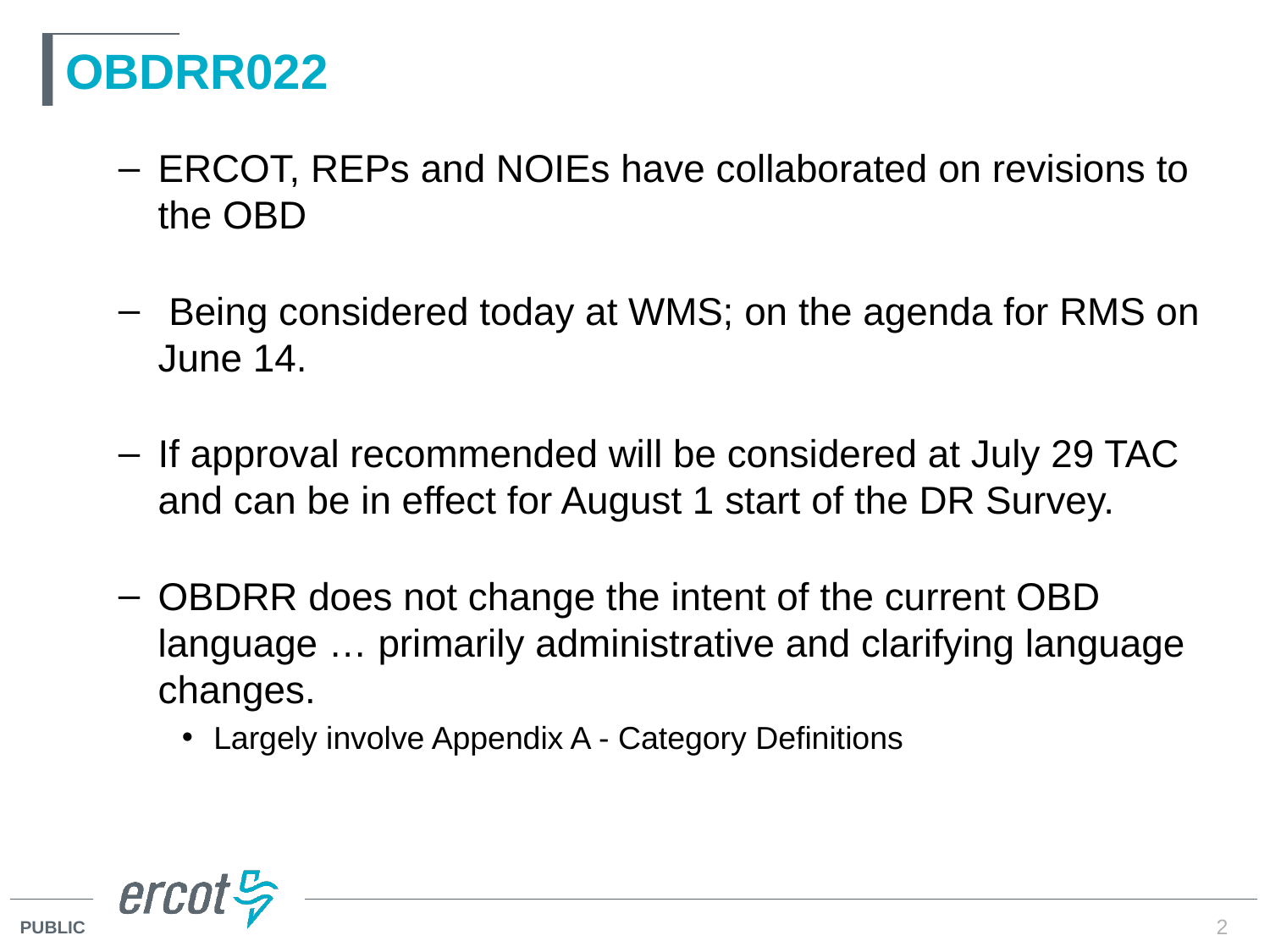

# OBDRR022
ERCOT, REPs and NOIEs have collaborated on revisions to the OBD

 Being considered today at WMS; on the agenda for RMS on June 14.

If approval recommended will be considered at July 29 TAC and can be in effect for August 1 start of the DR Survey.

OBDRR does not change the intent of the current OBD language … primarily administrative and clarifying language changes.
Largely involve Appendix A - Category Definitions
2